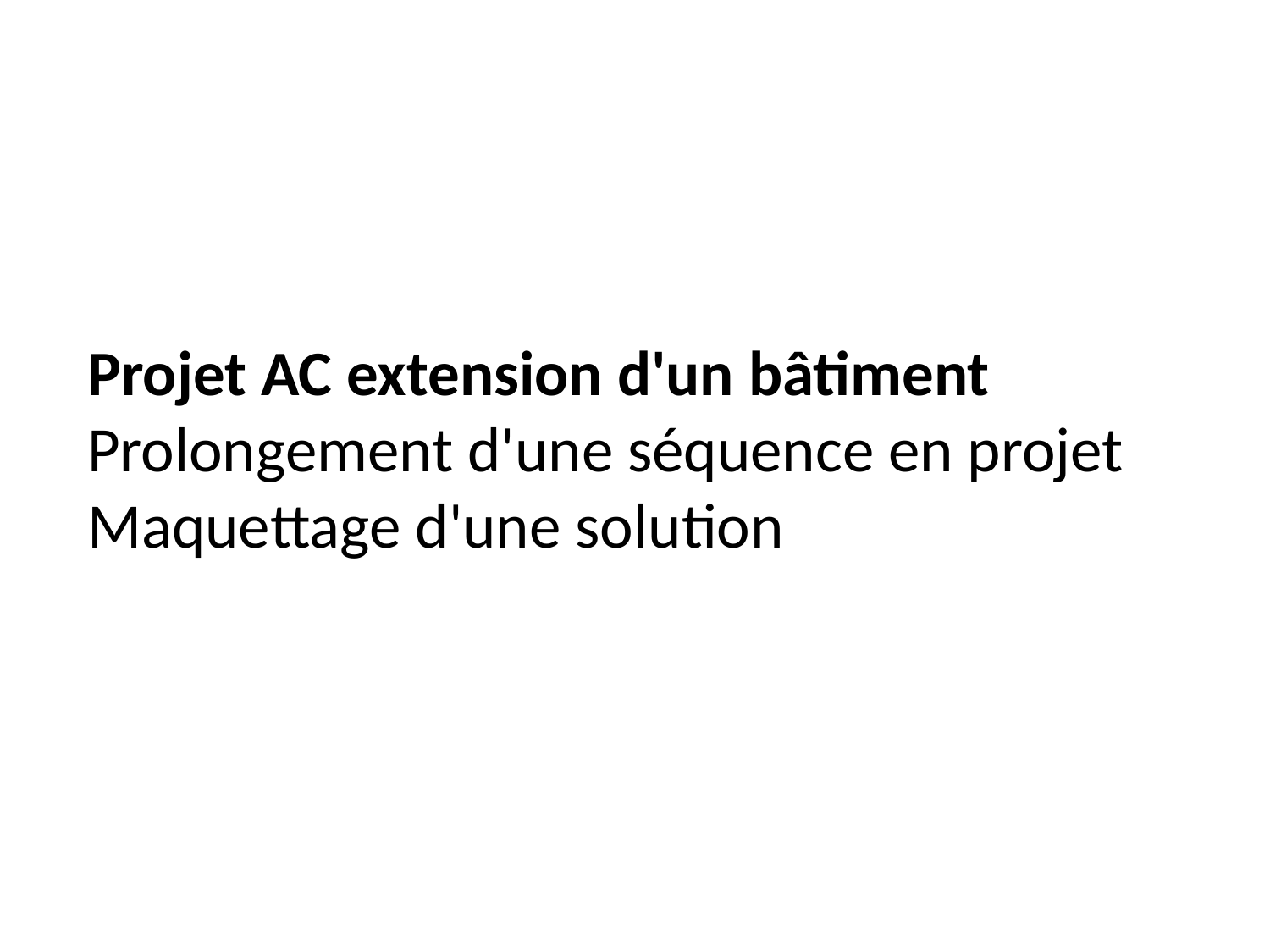

Projet AC extension d'un bâtiment
Prolongement d'une séquence en projet
Maquettage d'une solution